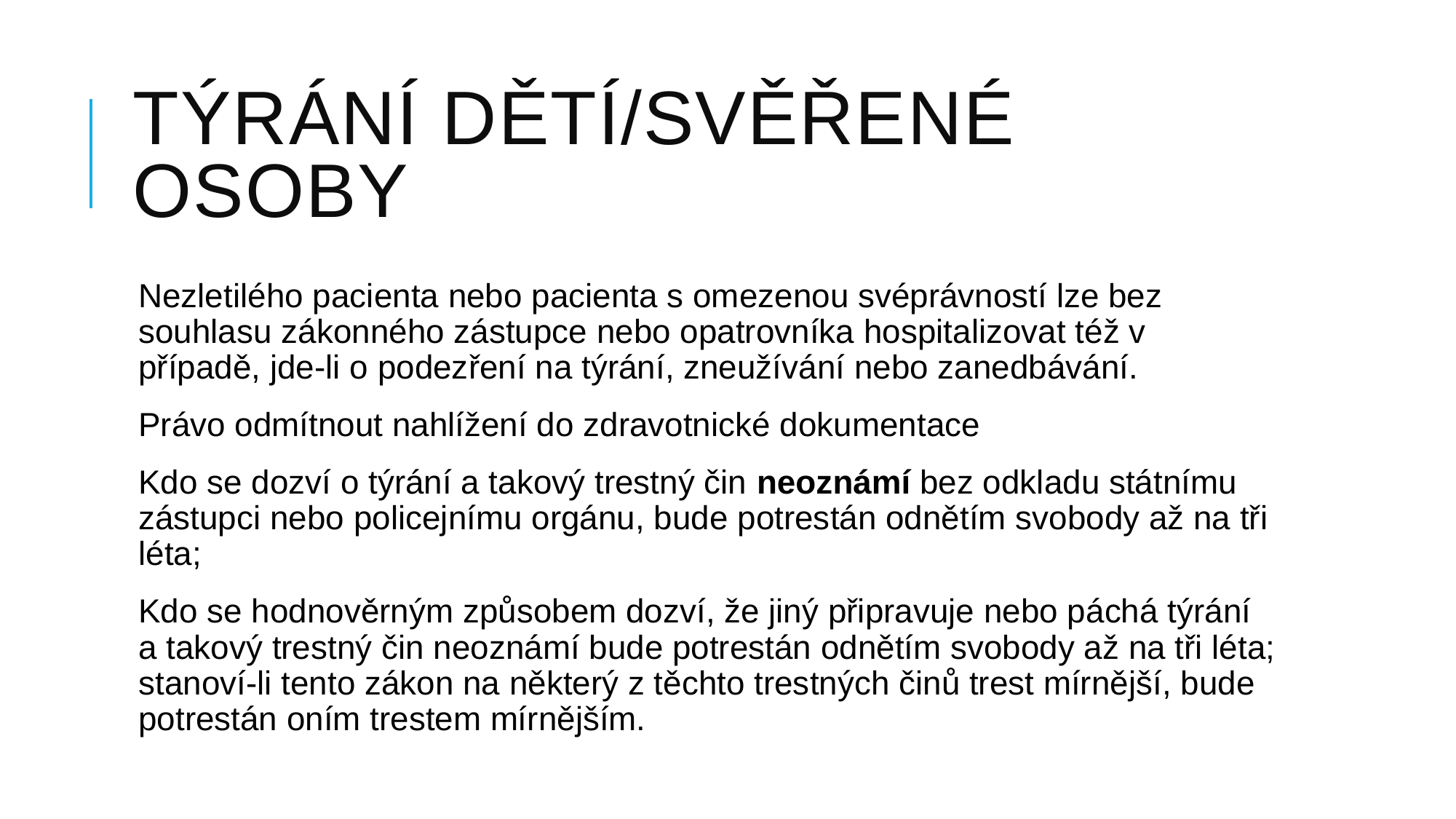

# Týrání dětí/svěřené osoby
Nezletilého pacienta nebo pacienta s omezenou svéprávností lze bez souhlasu zákonného zástupce nebo opatrovníka hospitalizovat též v případě, jde-li o podezření na týrání, zneužívání nebo zanedbávání.
Právo odmítnout nahlížení do zdravotnické dokumentace
Kdo se dozví o týrání a takový trestný čin neoznámí bez odkladu státnímu zástupci nebo policejnímu orgánu, bude potrestán odnětím svobody až na tři léta;
Kdo se hodnověrným způsobem dozví, že jiný připravuje nebo páchá týrání a takový trestný čin neoznámí bude potrestán odnětím svobody až na tři léta; stanoví-li tento zákon na některý z těchto trestných činů trest mírnější, bude potrestán oním trestem mírnějším.